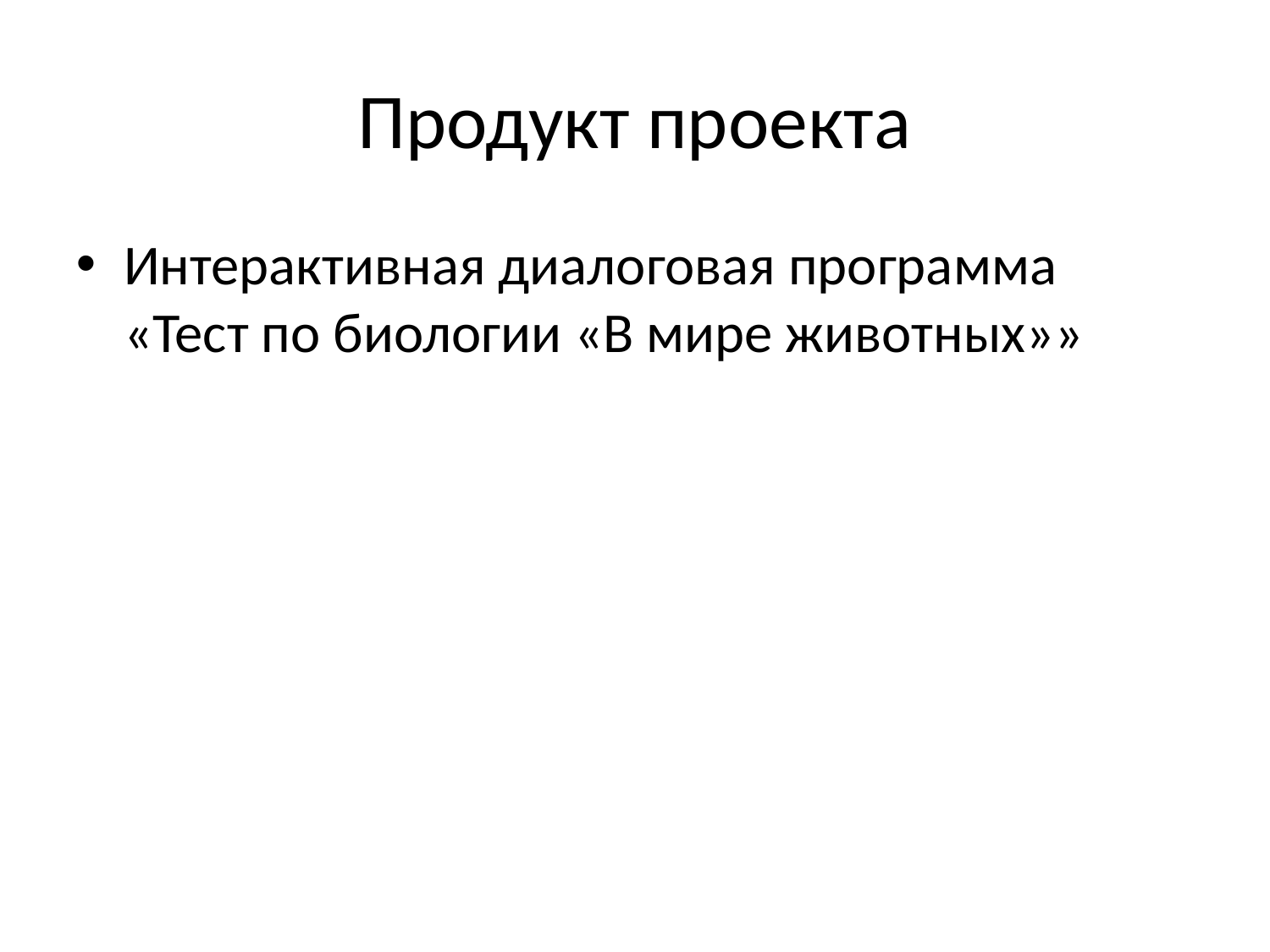

Продукт проекта
Интерактивная диалоговая программа «Тест по биологии «В мире животных»»